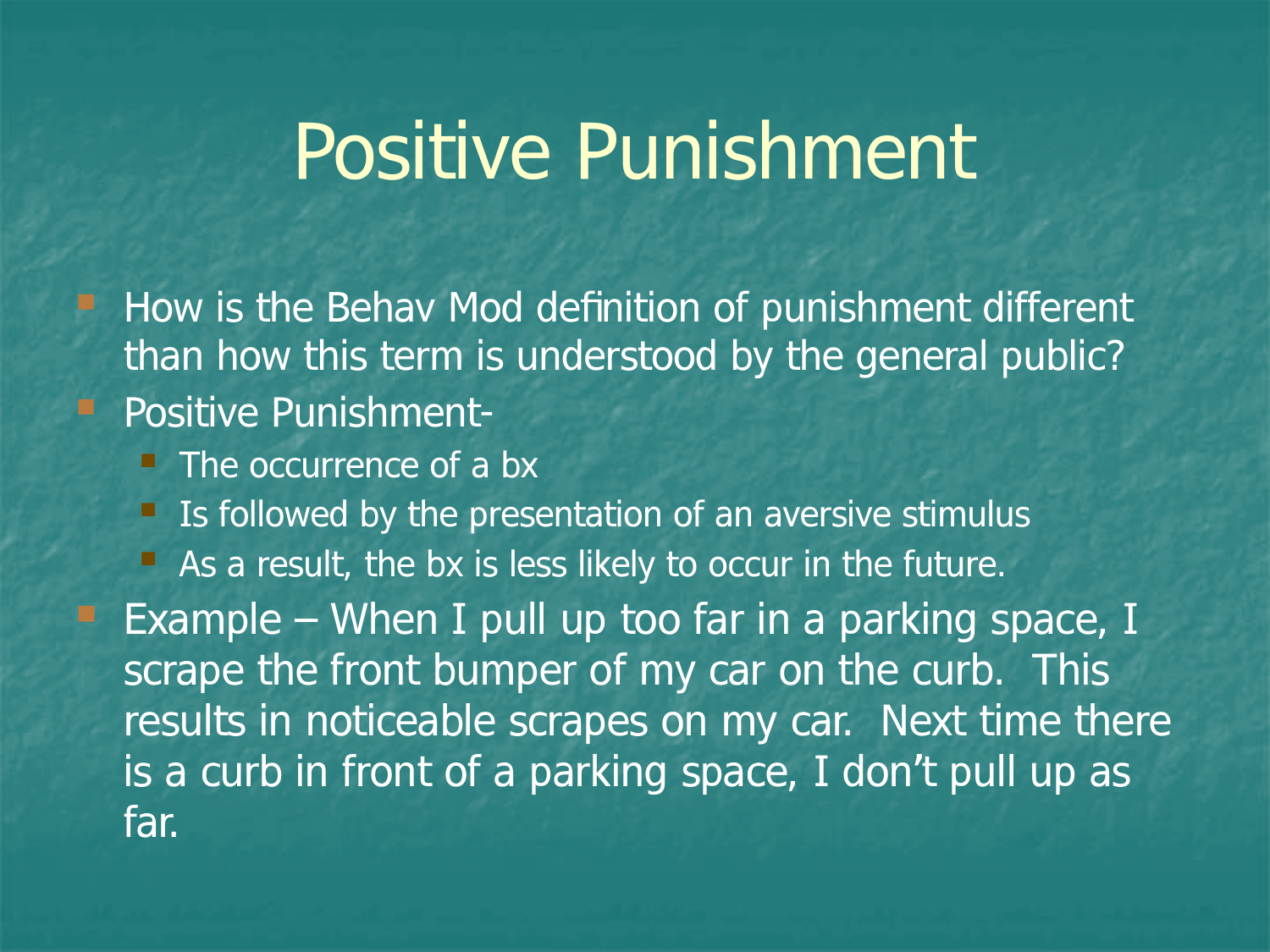

# Positive Punishment
How is the Behav Mod definition of punishment different than how this term is understood by the general public?
Positive Punishment-
The occurrence of a bx
Is followed by the presentation of an aversive stimulus
As a result, the bx is less likely to occur in the future.
Example – When I pull up too far in a parking space, I scrape the front bumper of my car on the curb.  This results in noticeable scrapes on my car.  Next time there is a curb in front of a parking space, I don’t pull up as far.